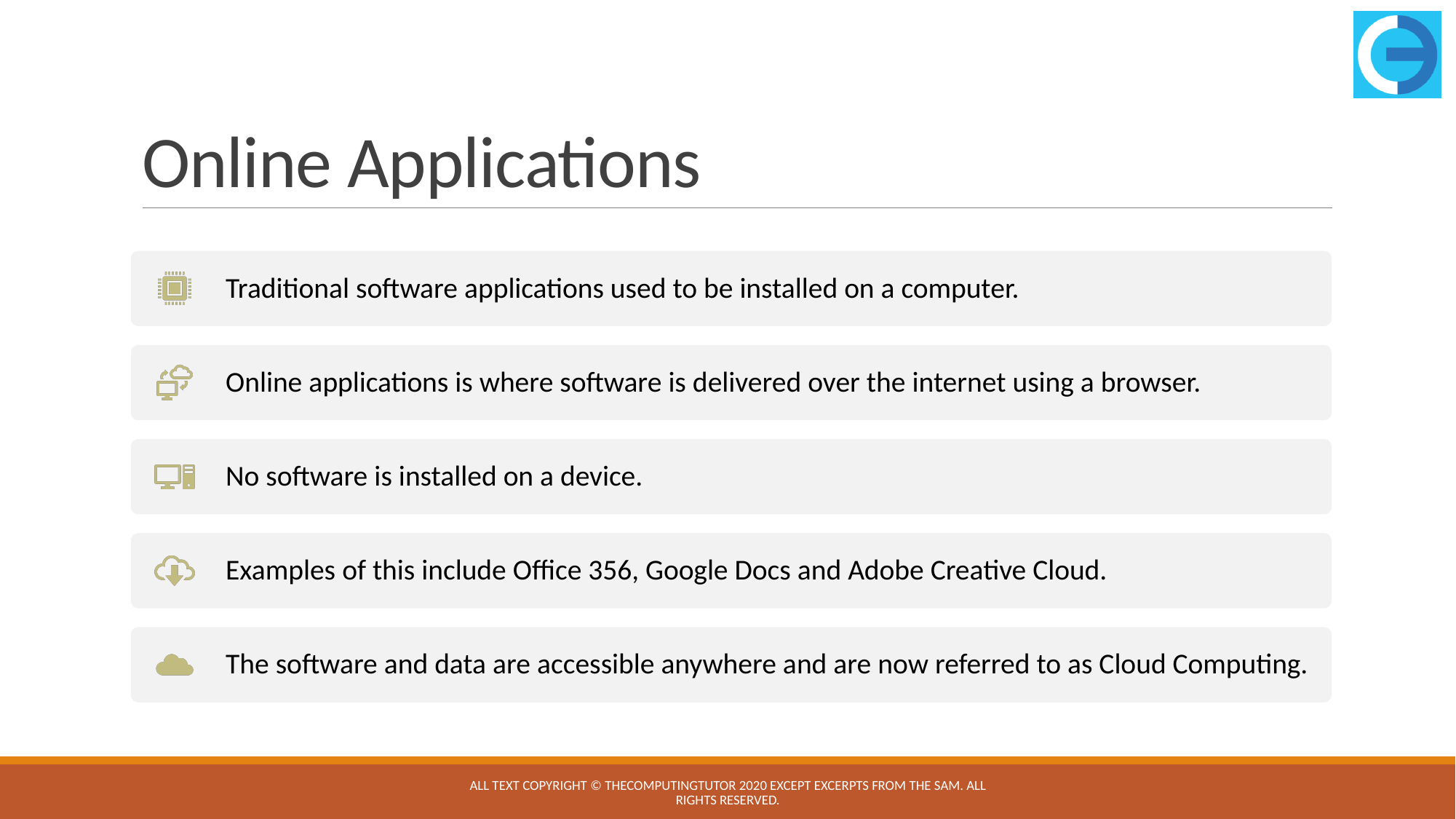

# Online Applications
Traditional software applications used to be installed on a computer.
Online applications is where software is delivered over the internet using a browser.
No software is installed on a device.
Examples of this include Office 356, Google Docs and Adobe Creative Cloud.
The software and data are accessible anywhere and are now referred to as Cloud Computing.
All text copyright © TheComputingTutor 2020 except excerpts from the SAM. All rights Reserved.